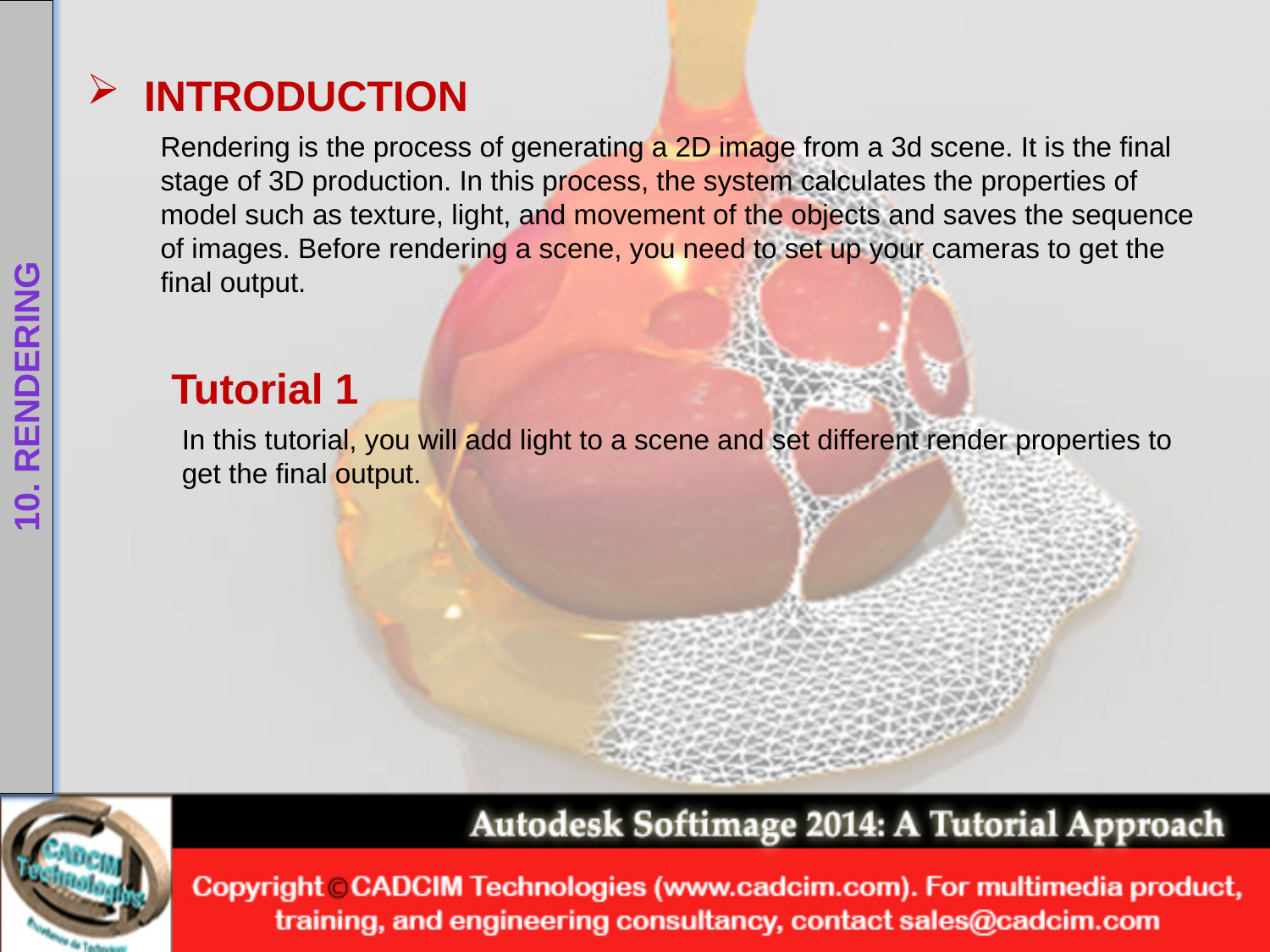

INTRODUCTION

Rendering is the process of generating a 2D image from a 3d scene. It is the final stage of 3D production. In this process, the system calculates the properties of model such as texture, light, and movement of the objects and saves the sequence of images. Before rendering a scene, you need to set up your cameras to get the final output.

Tutorial 1

In this tutorial, you will add light to a scene and set different render properties to get the final output.